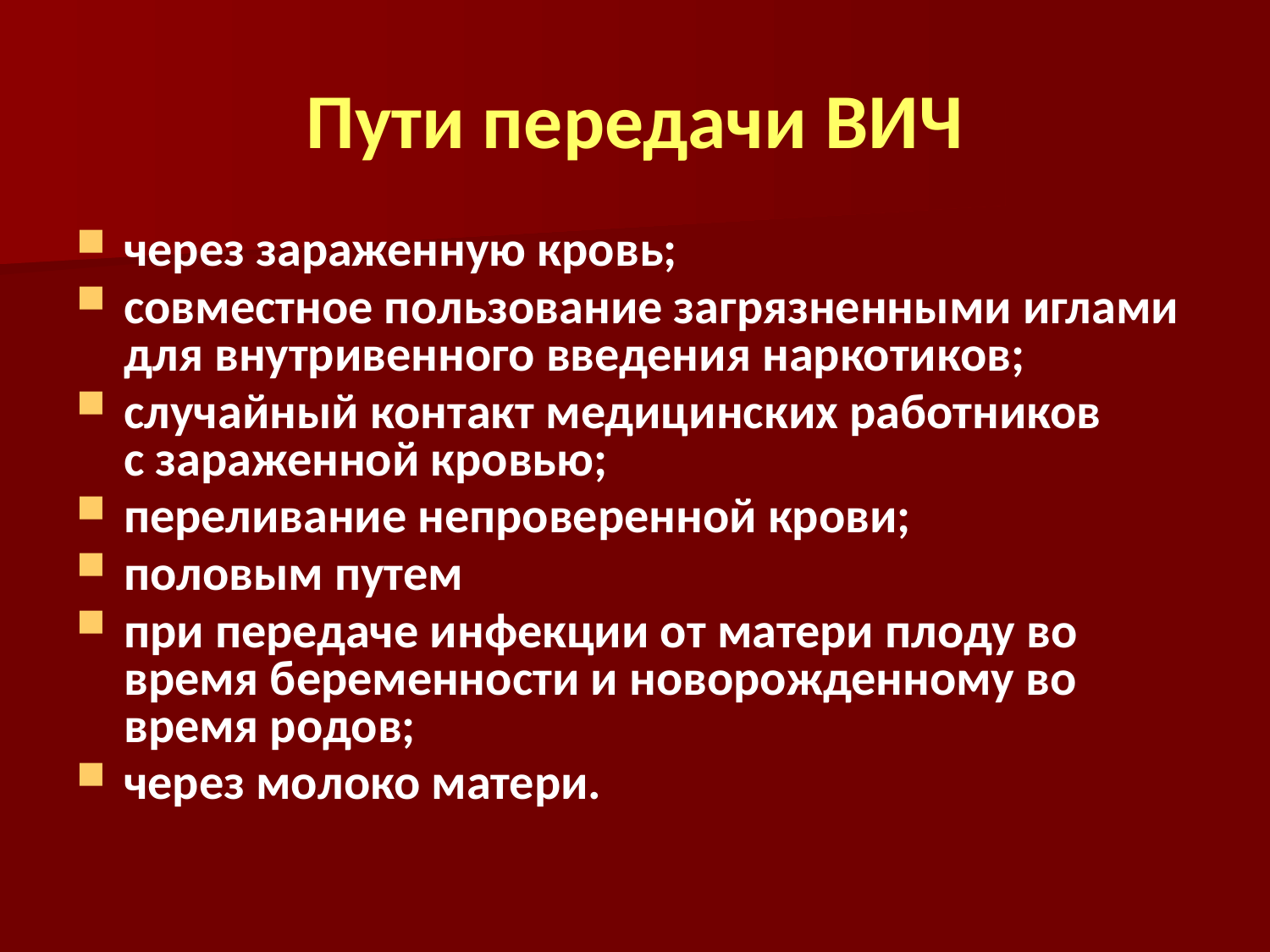

# Пути передачи ВИЧ
через зараженную кровь;
совместное пользование загрязненными иглами для внутривенного введения наркотиков;
случайный контакт медицинских работников       с зараженной кровью;
переливание непроверенной крови;
половым путем
при передаче инфекции от матери плоду во время беременности и новорожденному во время родов;
через молоко матери.